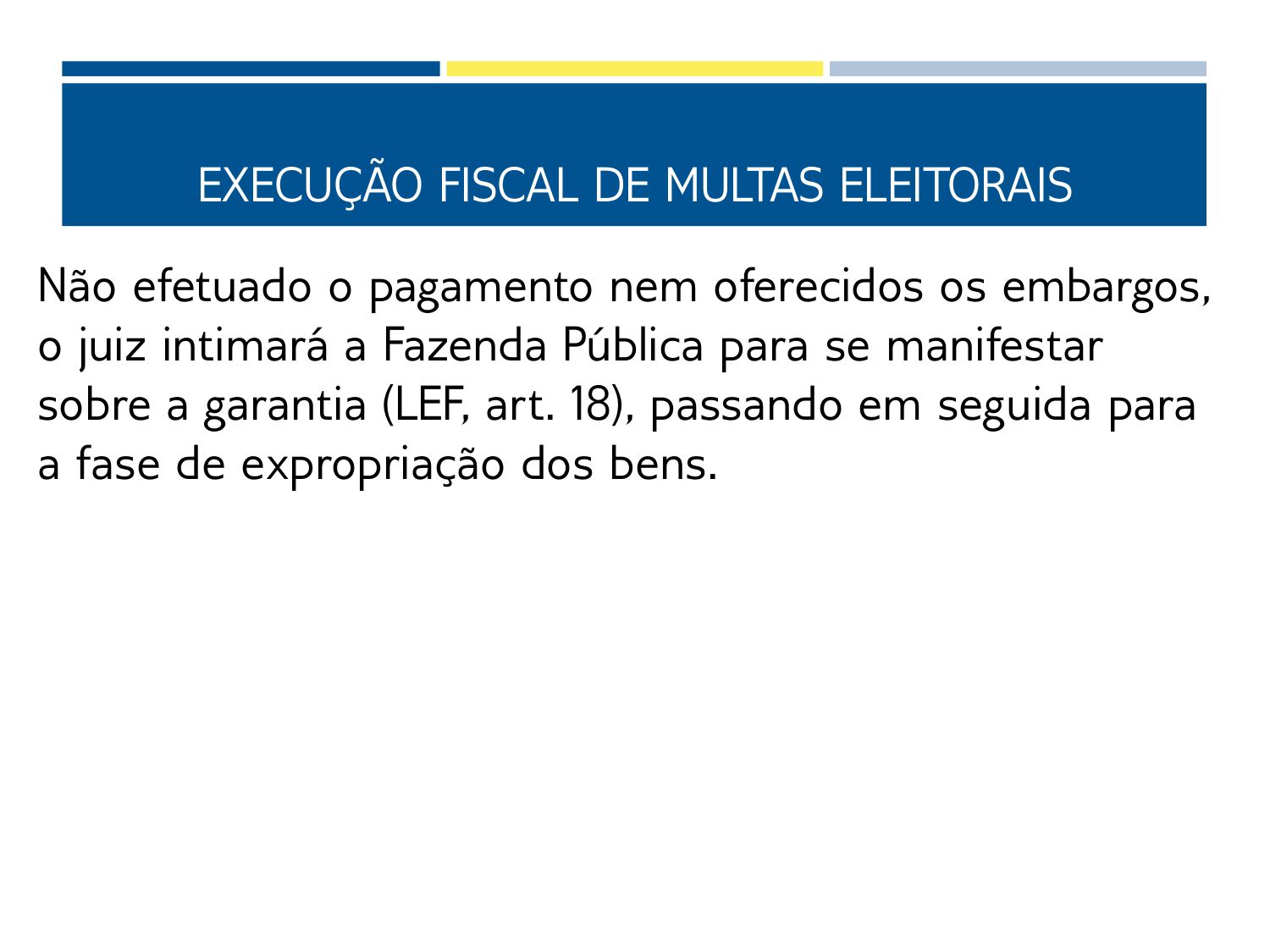

# EXECUÇÃO FISCAL DE MULTAS ELEITORAIS
Não efetuado o pagamento nem oferecidos os embargos, o juiz intimará a Fazenda Pública para se manifestar sobre a garantia (LEF, art. 18), passando em seguida para a fase de expropriação dos bens.